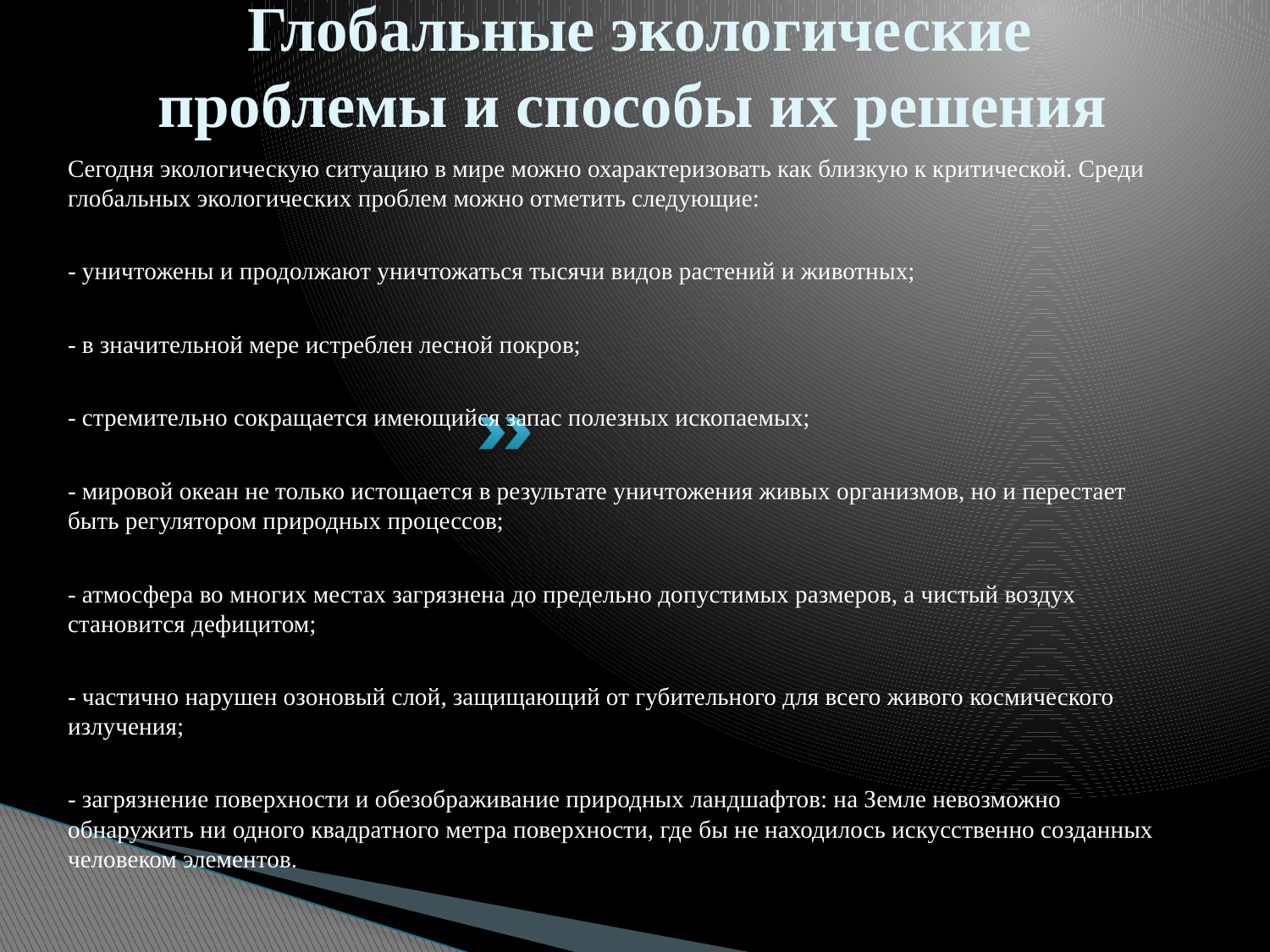

# Глобальные экологические проблемы и способы их решения
Сегодня экологическую ситуацию в мире можно охарактеризовать как близкую к критической. Среди глобальных экологических проблем можно отметить следующие:

- уничтожены и продолжают уничтожаться тысячи видов растений и животных;

- в значительной мере истреблен лесной покров;

- стремительно сокращается имеющийся запас полезных ископаемых;

- мировой океан не только истощается в результате уничтожения живых организмов, но и перестает быть регулятором природных процессов;

- атмосфера во многих местах загрязнена до предельно допустимых размеров, а чистый воздух становится дефицитом;

- частично нарушен озоновый слой, защищающий от губительного для всего живого космического излучения;

- загрязнение поверхности и обезображивание природных ландшафтов: на Земле невозможно обнаружить ни одного квадратного метра поверхности, где бы не находилось искусственно созданных человеком элементов.